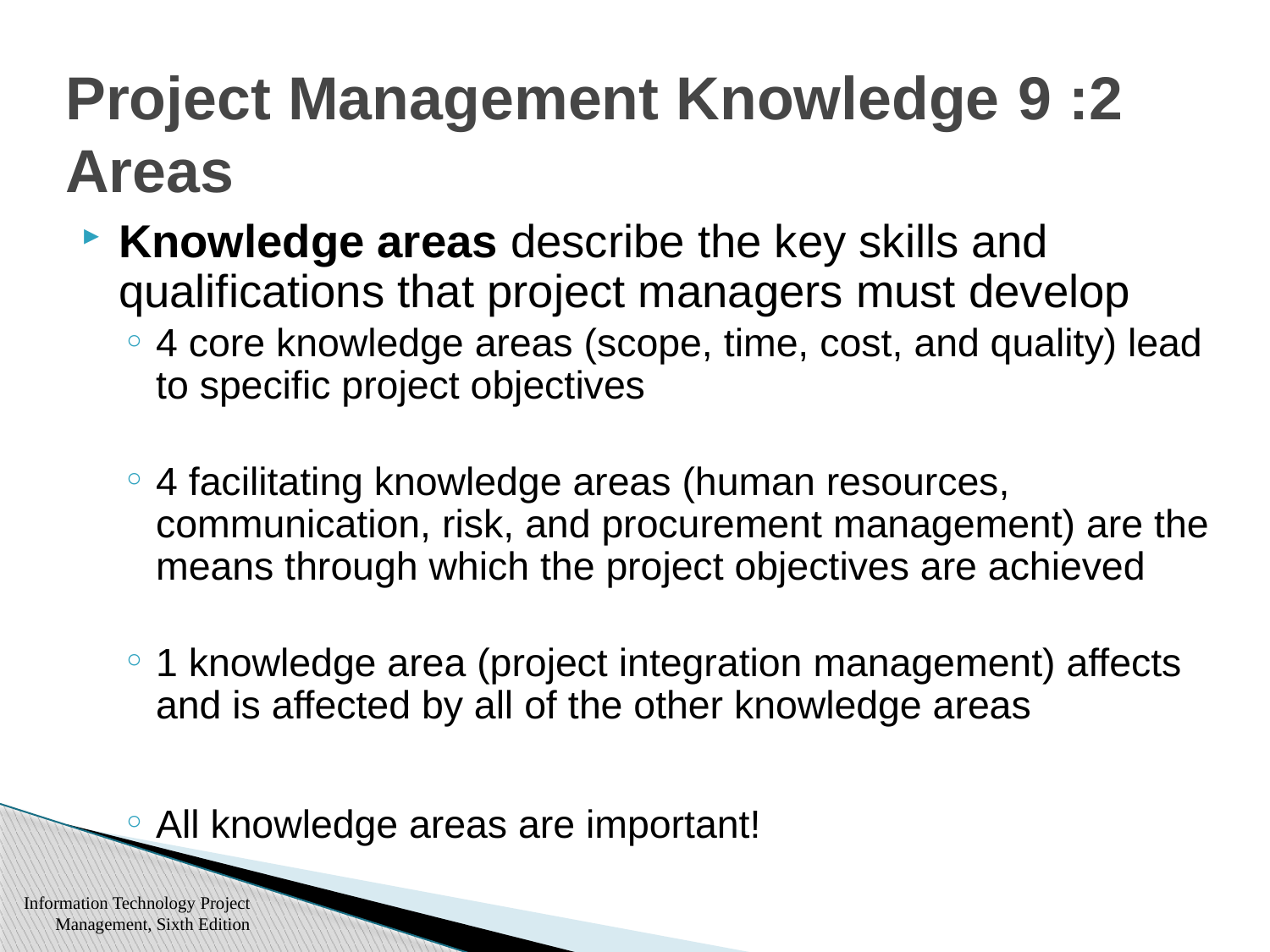

# 2: 9 Project Management Knowledge Areas
Knowledge areas describe the key skills and  qualifications that project managers must develop
4 core knowledge areas (scope, time, cost, and quality) lead to specific project objectives

4 facilitating knowledge areas (human resources, communication, risk, and procurement management) are the means through which the project objectives are achieved

1 knowledge area (project integration management) affects and is affected by all of the other knowledge areas

All knowledge areas are important!
Information Technology Project Management, Sixth Edition